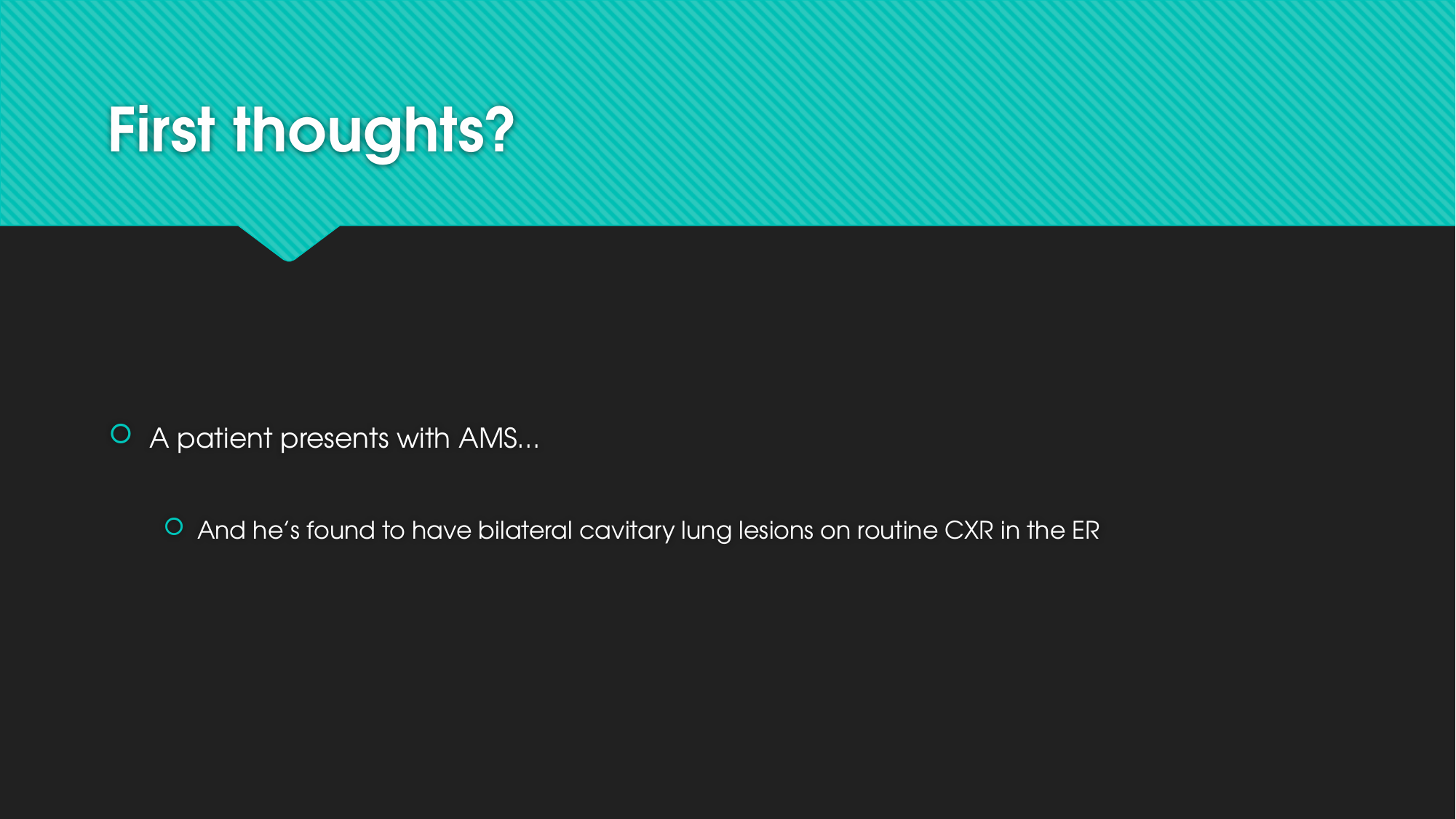

# First thoughts?
A patient presents with AMS…

And he’s found to have bilateral cavitary lung lesions on routine CXR in the ER